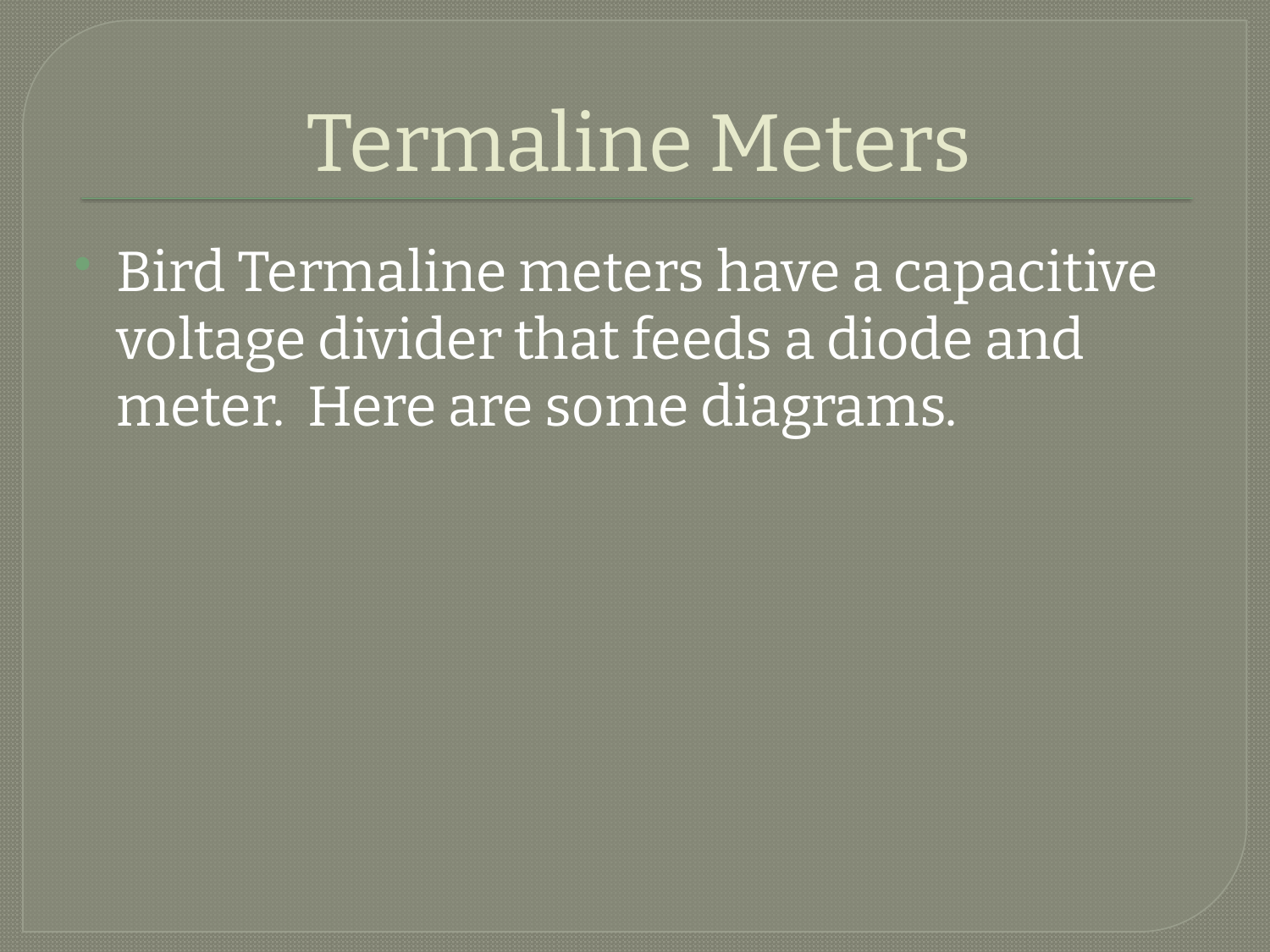

# Termaline Meters
Bird Termaline meters have a capacitive voltage divider that feeds a diode and meter.  Here are some diagrams.